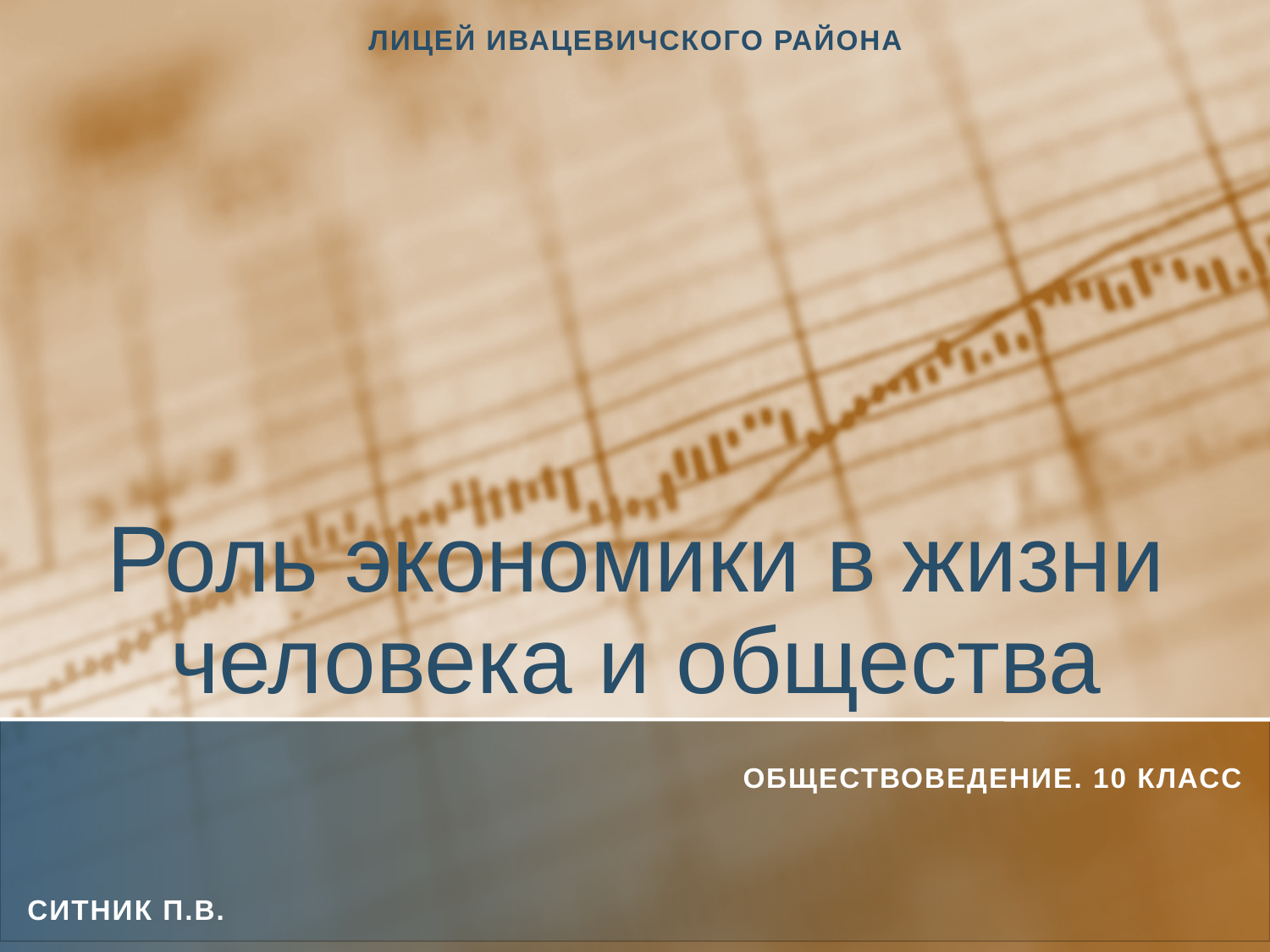

Лицей Ивацевичского района
# Роль экономики в жизни человека и общества
Обществоведение. 10 класс
Ситник П.В.